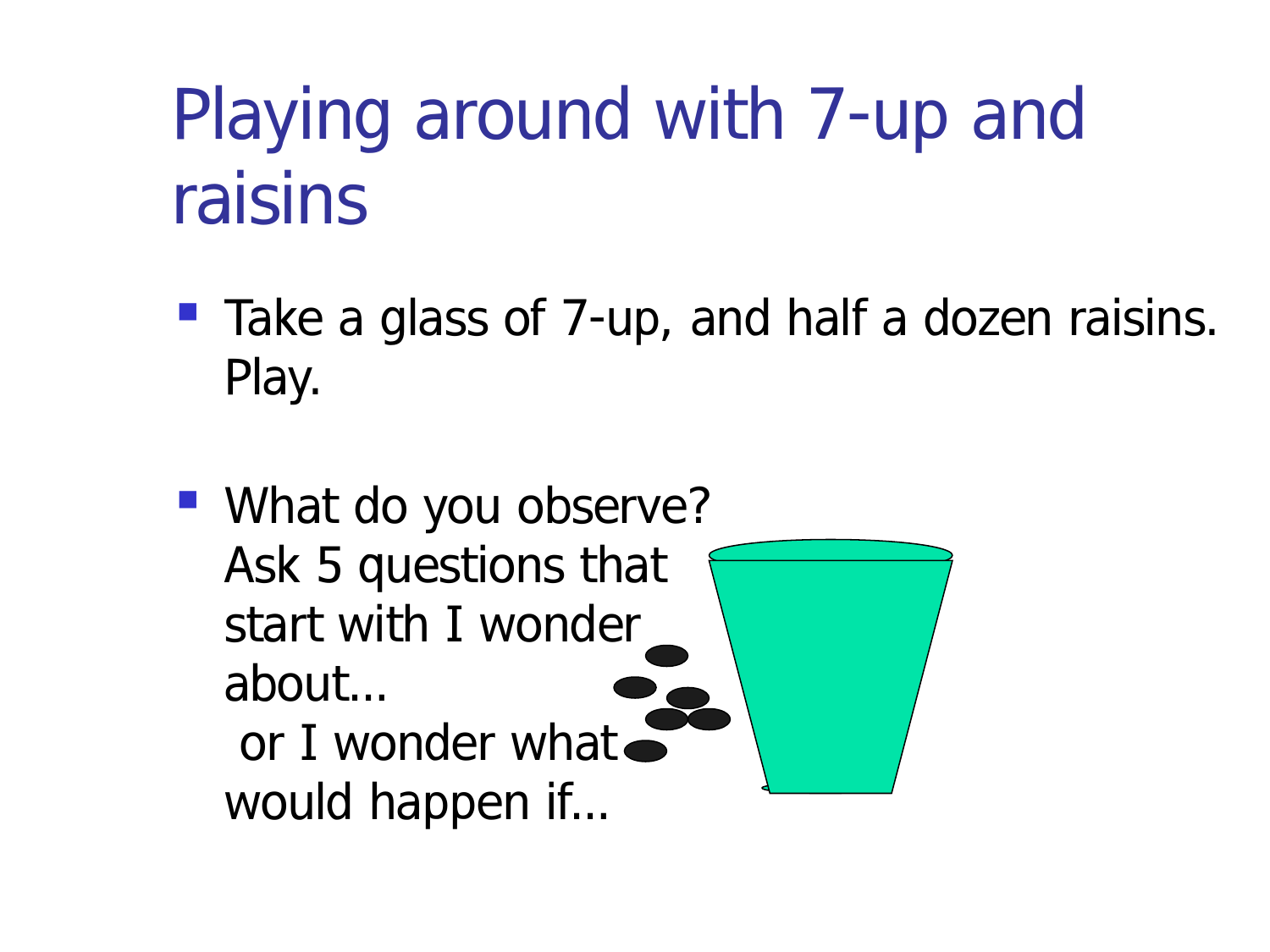

# Playing around with 7-up and raisins
Take a glass of 7-up, and half a dozen raisins. Play.
What do you observe?
Ask 5 questions that
start with I wonder
about…
 or I wonder what
would happen if…